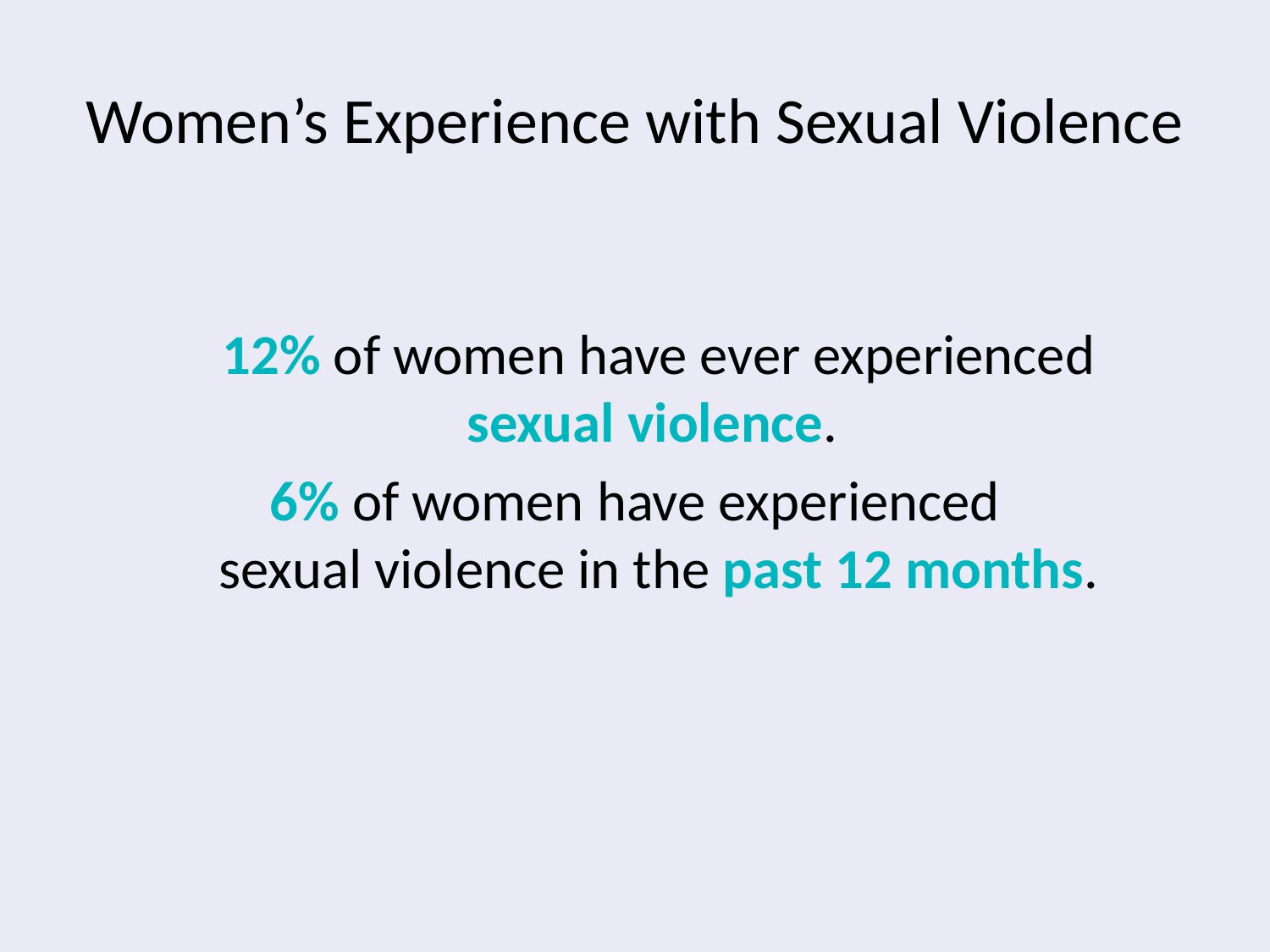

# Women’s Experience with Sexual Violence

	12% of women have ever experienced
sexual violence.
6% of women have experienced
sexual violence in the past 12 months.